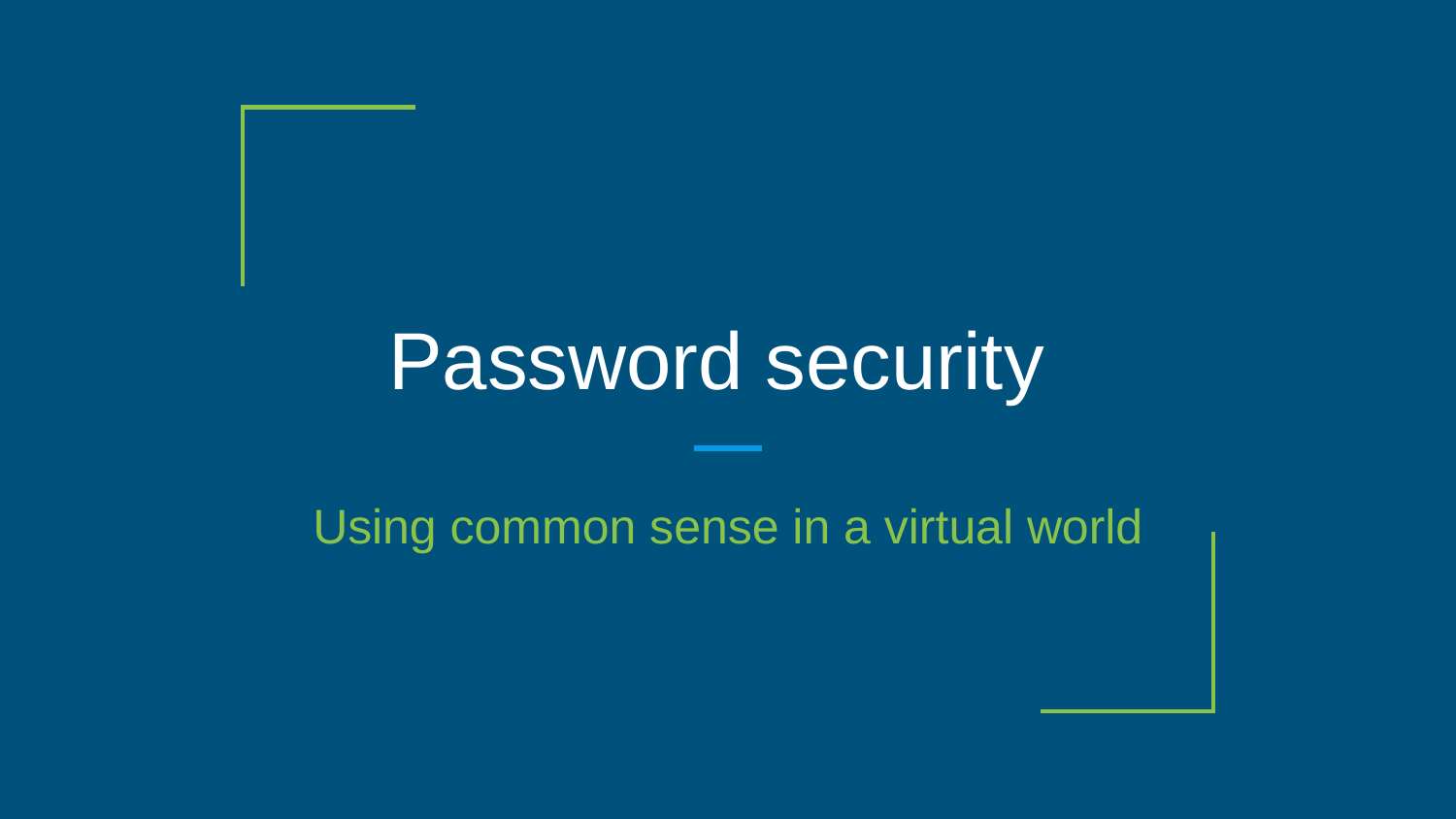

# Password security
Using common sense in a virtual world